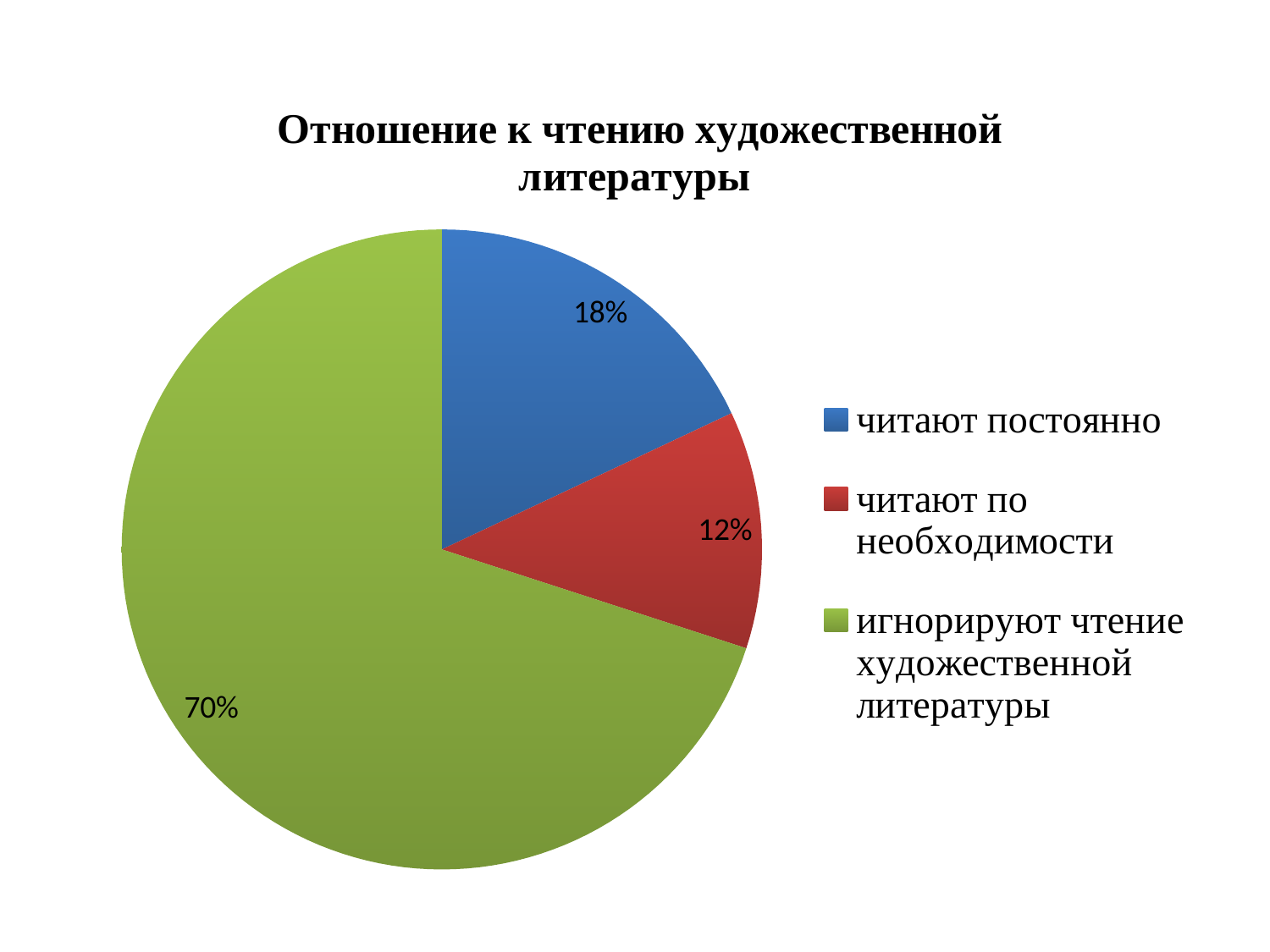

### Chart: Отношение к чтению художественной литературы

| Category | Отношение к чтению художественной литературы  |
|---|---|
| читают постоянно | 0.1800000000000001 |
| читают по необходимости | 0.12000000000000002 |
| игнорируют чтение художественной литературы | 0.7000000000000004 |